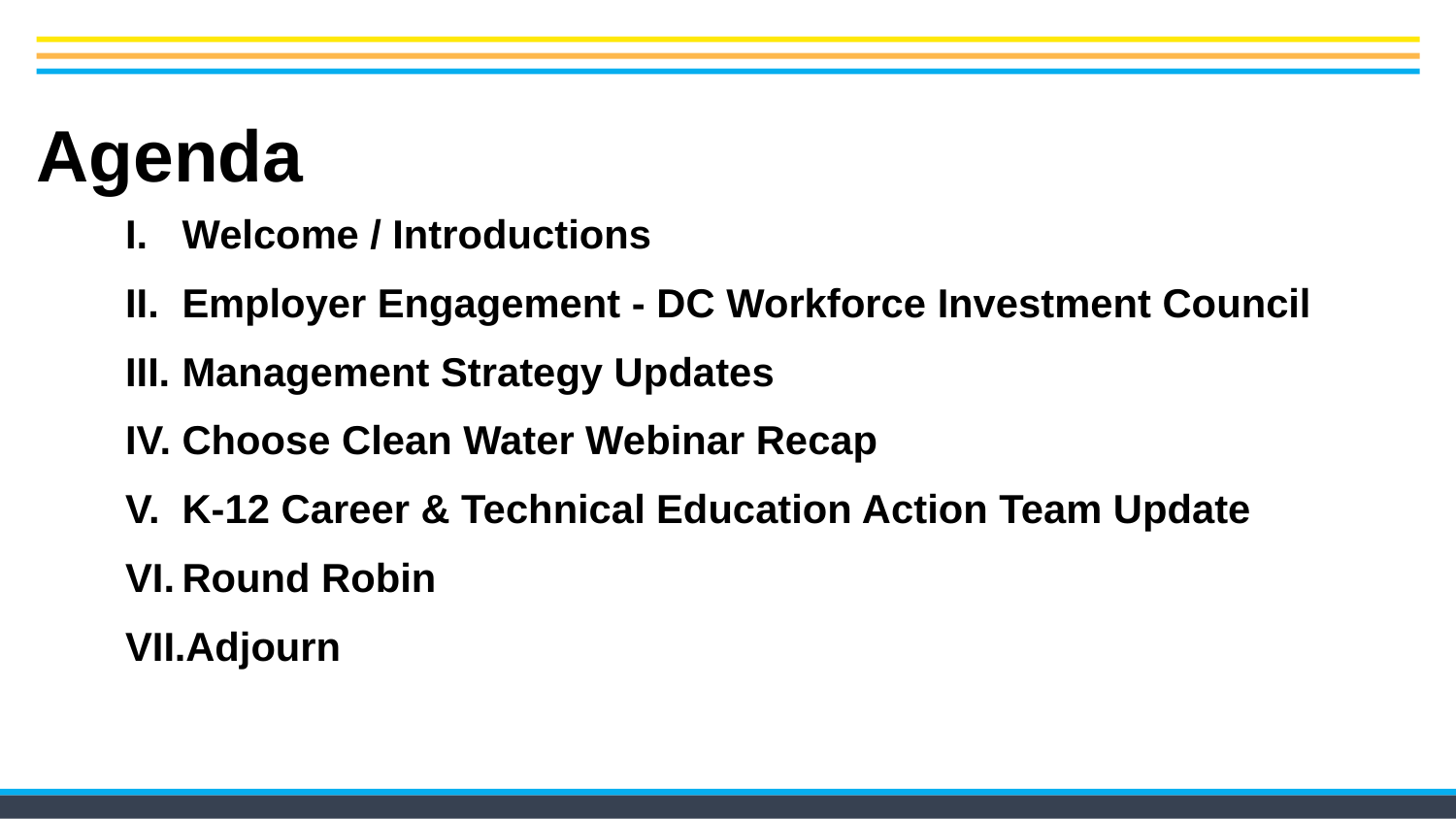

# Agenda
Welcome / Introductions
Employer Engagement - DC Workforce Investment Council
Management Strategy Updates
Choose Clean Water Webinar Recap
K-12 Career & Technical Education Action Team Update
Round Robin
Adjourn